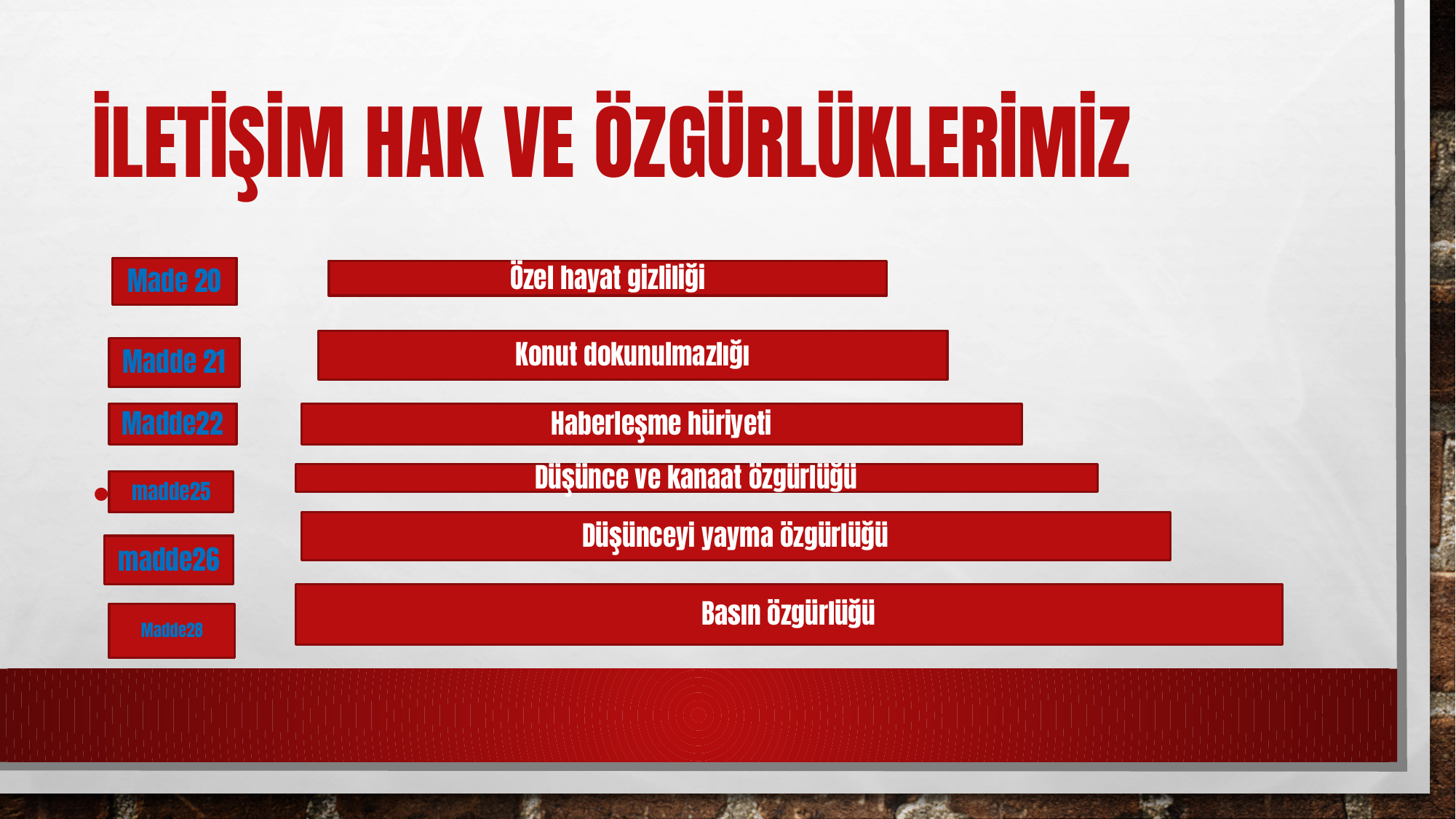

# İletişim hak ve özgürlüklerimiz

a
Made 20
Özel hayat gizliliği
Konut dokunulmazlığı
Madde 21
Madde22
Haberleşme hüriyeti
Düşünce ve kanaat özgürlüğü
madde25
Düşünceyi yayma özgürlüğü
madde26
Basın özgürlüğü
Madde28